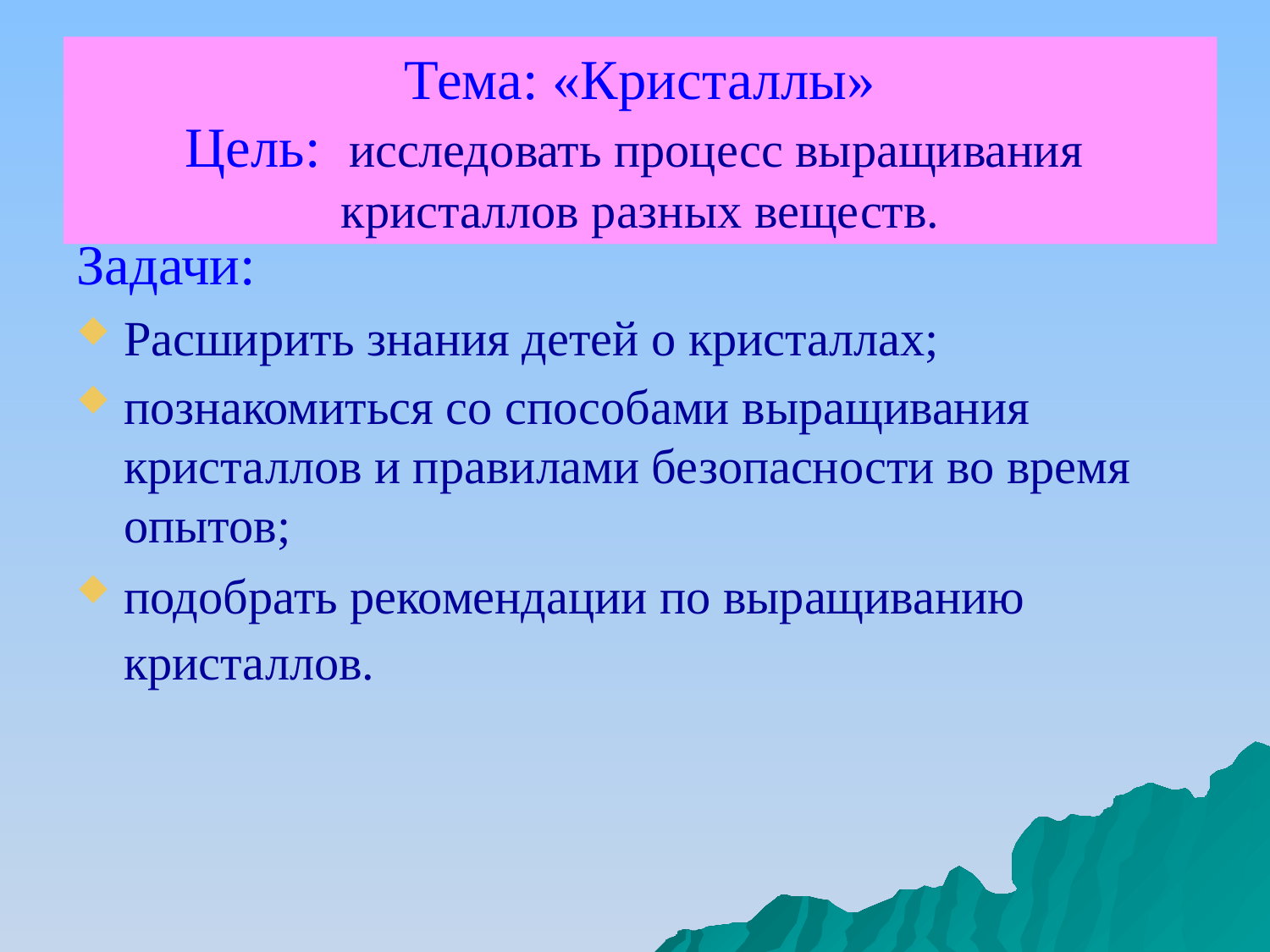

Тема: «Кристаллы»
Цель:  исследовать процесс выращивания  кристаллов разных веществ.
Задачи:
Расширить знания детей о кристаллах;
познакомиться со способами выращивания кристаллов и правилами безопасности во время опытов;
подобрать рекомендации по выращиванию кристаллов.